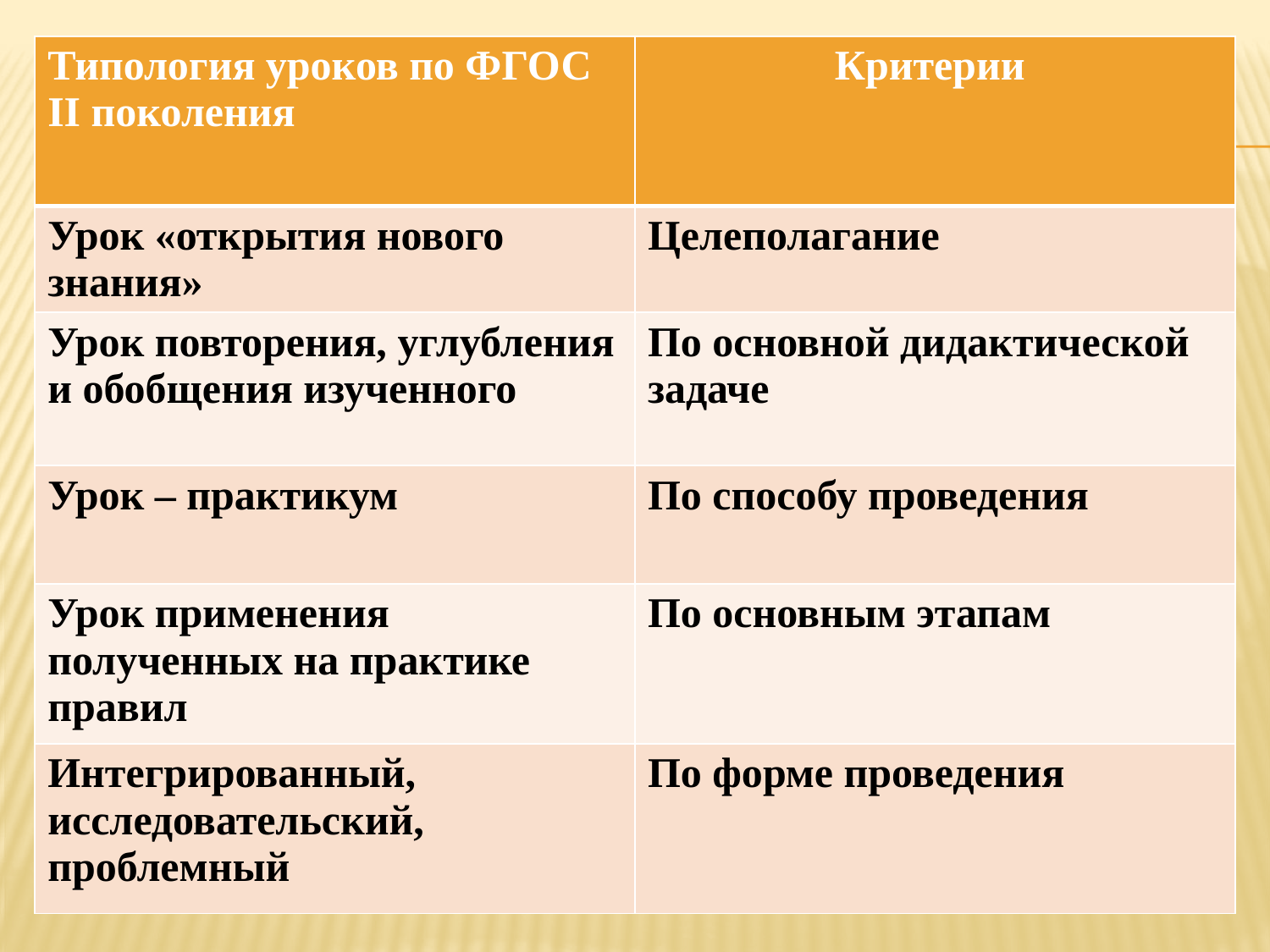

| Типология уроков по ФГОС II поколения | Критерии |
| --- | --- |
| Урок «открытия нового знания» | Целеполагание |
| Урок повторения, углубления и обобщения изученного | По основной дидактической задаче |
| Урок – практикум | По способу проведения |
| Урок применения полученных на практике правил | По основным этапам |
| Интегрированный, исследовательский, проблемный | По форме проведения |